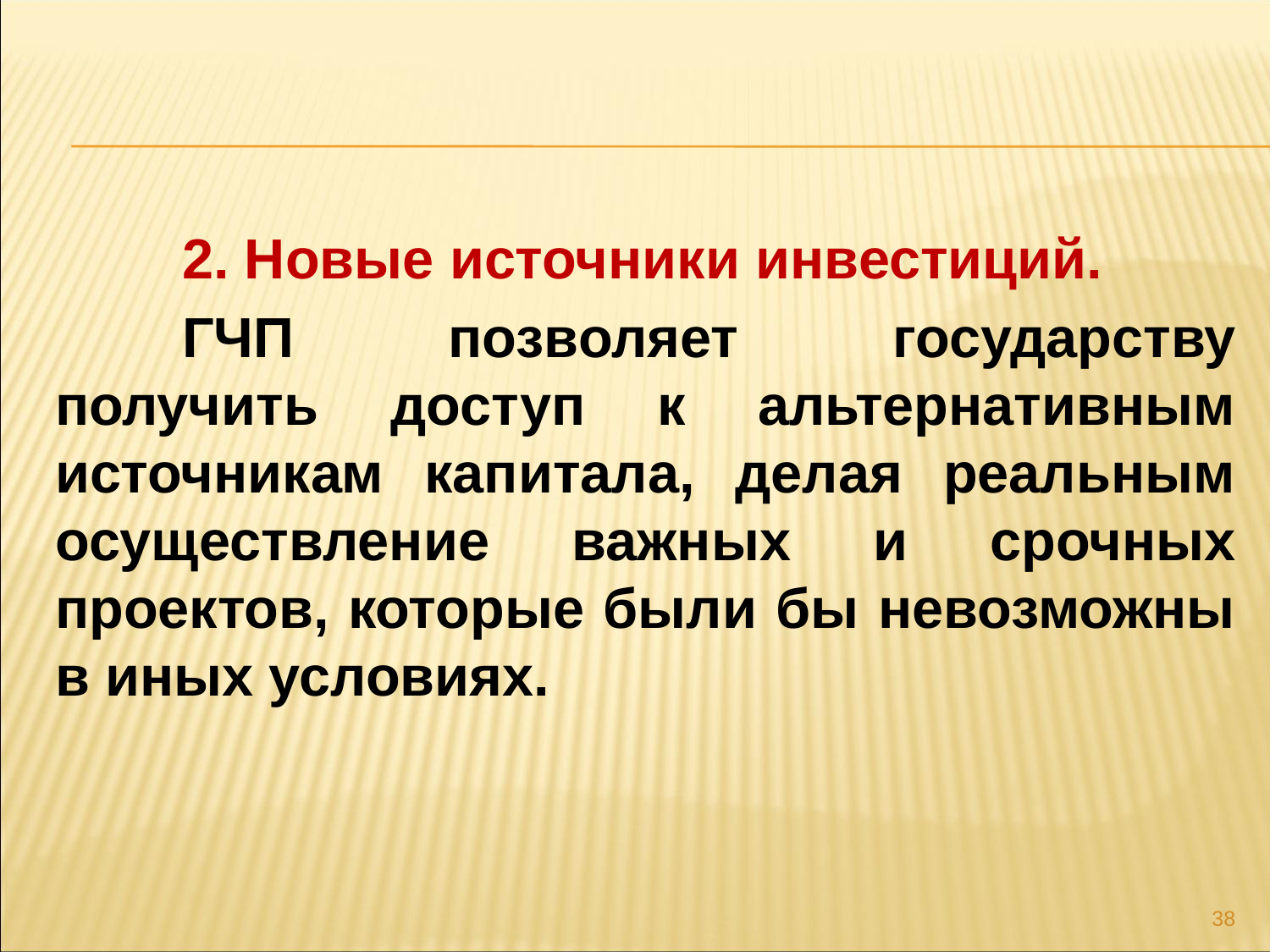

2. Новые источники инвестиций.
	ГЧП позволяет государству получить доступ к альтернативным источникам капитала, делая реальным осуществление важных и срочных проектов, которые были бы невозможны в иных условиях.
38